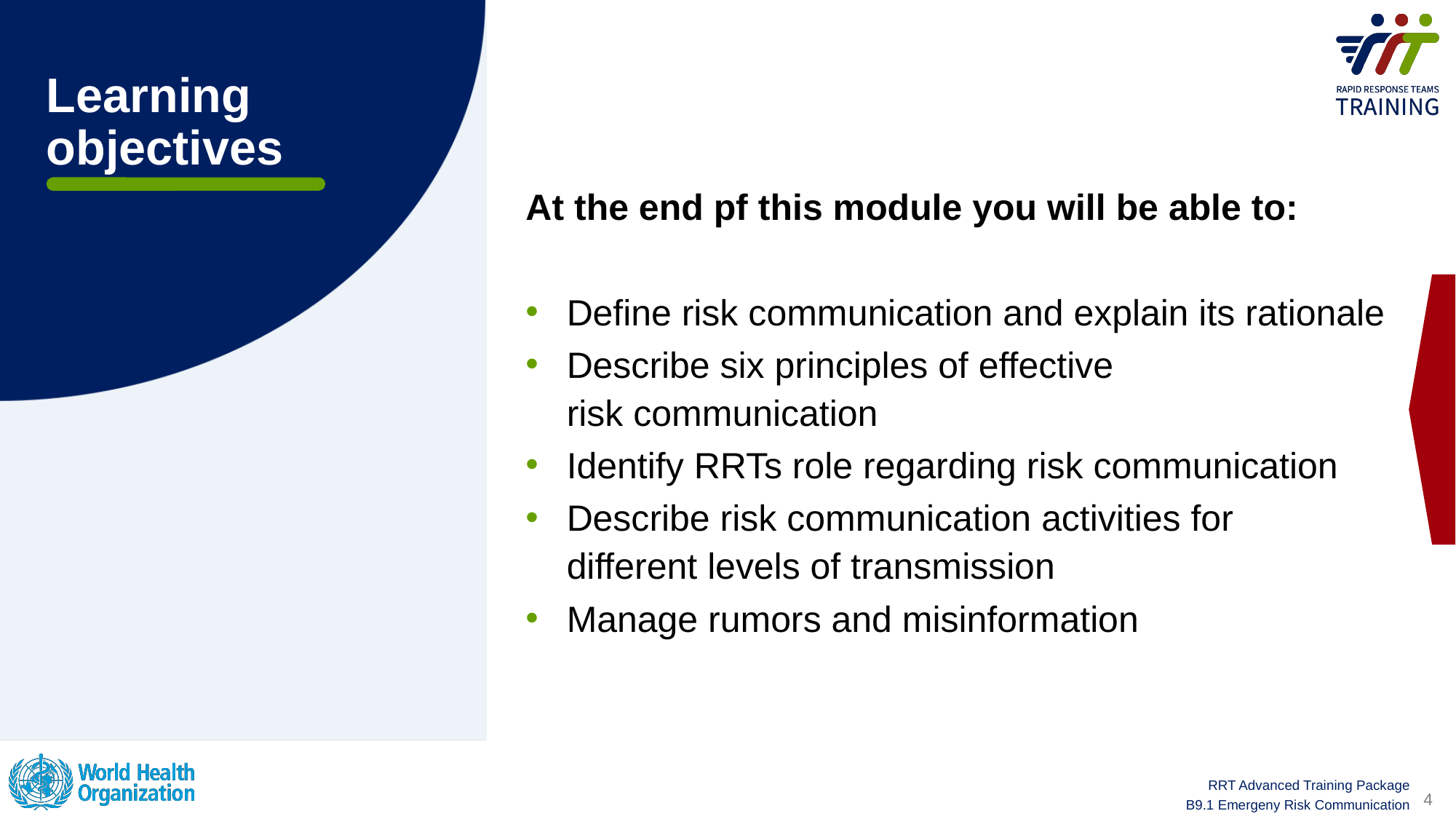

Learning objectives
At the end pf this module you will be able to:

Define risk communication and explain its rationale
Describe six principles of effective risk communication
Identify RRTs role regarding risk communication
Describe risk communication activities for different levels of transmission
Manage rumors and misinformation